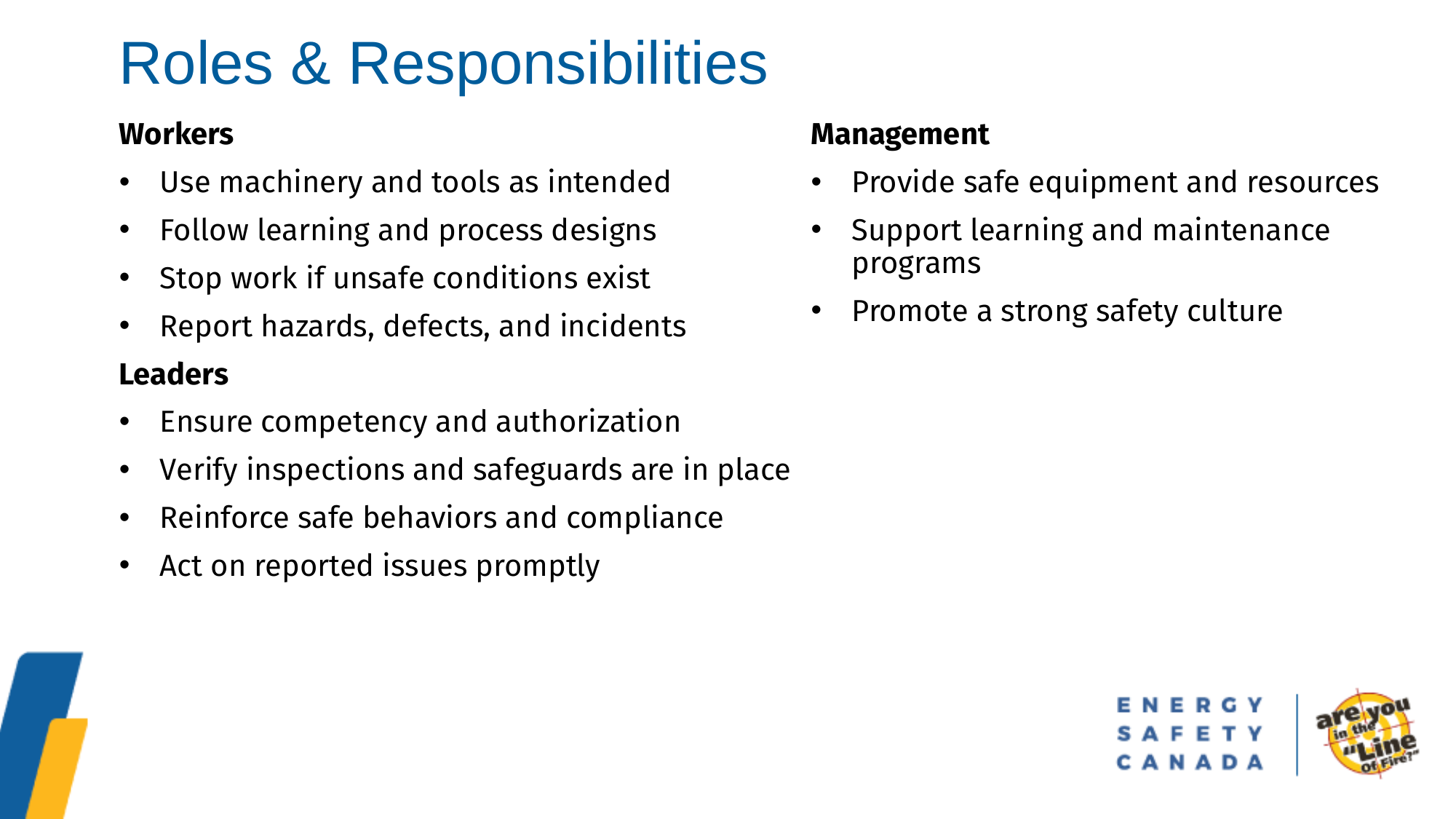

Roles & Responsibilities
Workers
Use machinery and tools as intended
Follow learning and process designs
Stop work if unsafe conditions exist
Report hazards, defects, and incidents
Leaders
Ensure competency and authorization
Verify inspections and safeguards are in place
Reinforce safe behaviors and compliance
Act on reported issues promptly
Management
Provide safe equipment and resources
Support learning and maintenance programs
Promote a strong safety culture